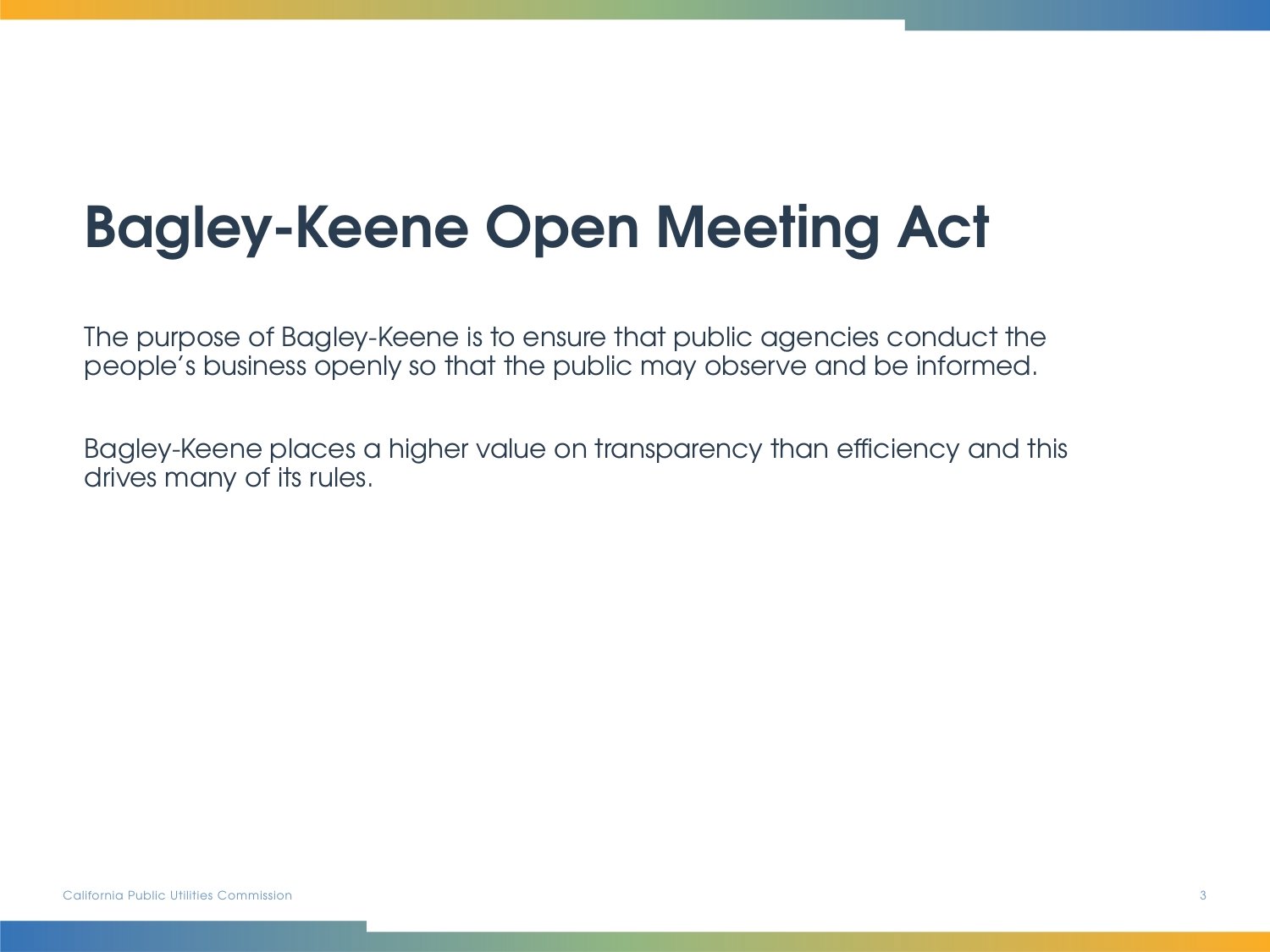

Bagley-Keene Open Meeting Act
The purpose of Bagley-Keene is to ensure that public agencies conduct the people’s business openly so that the public may observe and be informed.

Bagley-Keene places a higher value on transparency than efficiency and this drives many of its rules.
3